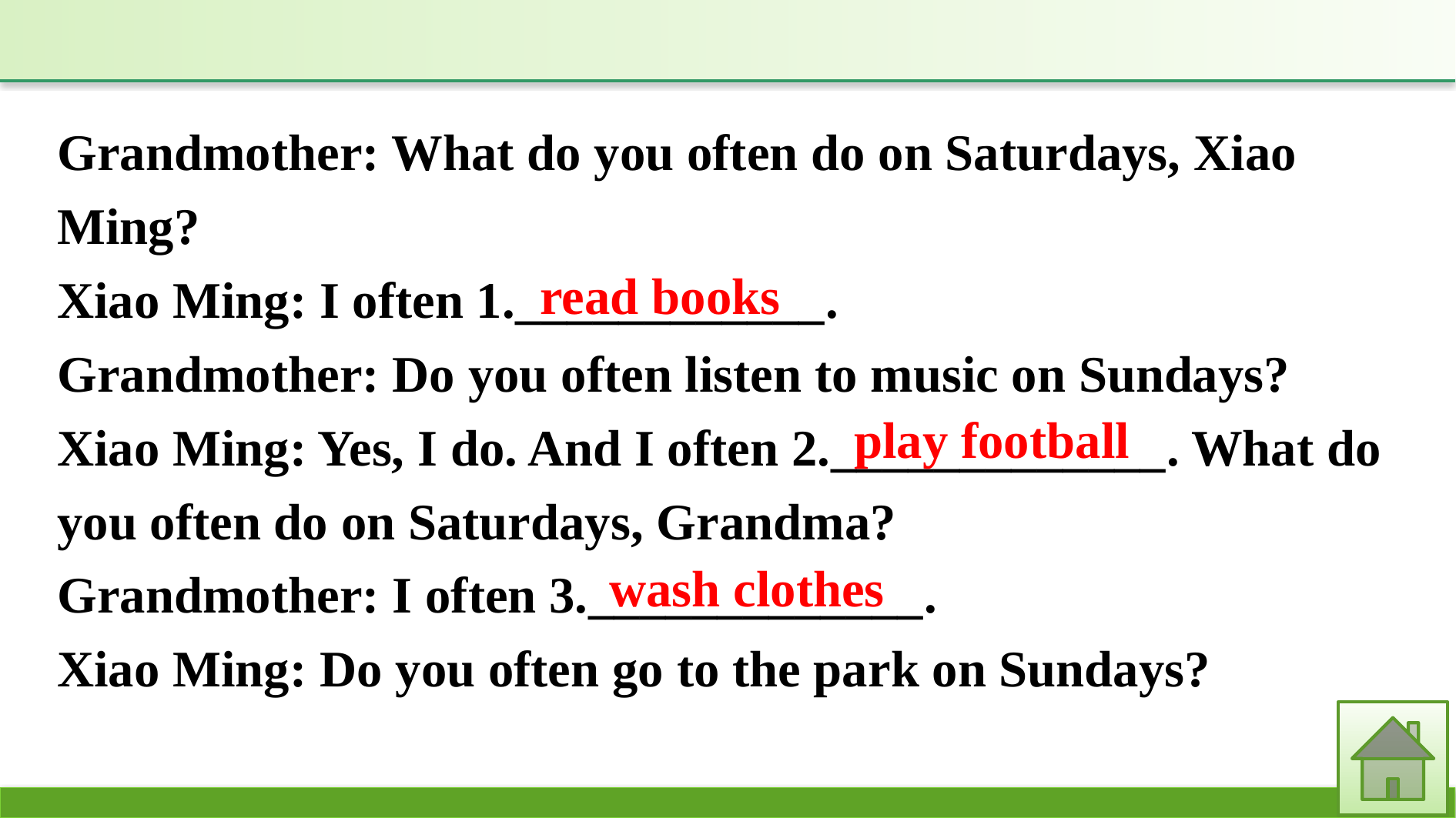

Grandmother: What do you often do on Saturdays, Xiao Ming?
Xiao Ming: I often 1.____________.
Grandmother: Do you often listen to music on Sundays?
Xiao Ming: Yes, I do. And I often 2._____________. What do you often do on Saturdays, Grandma?
Grandmother: I often 3._____________.
Xiao Ming: Do you often go to the park on Sundays?
read books
play football
wash clothes